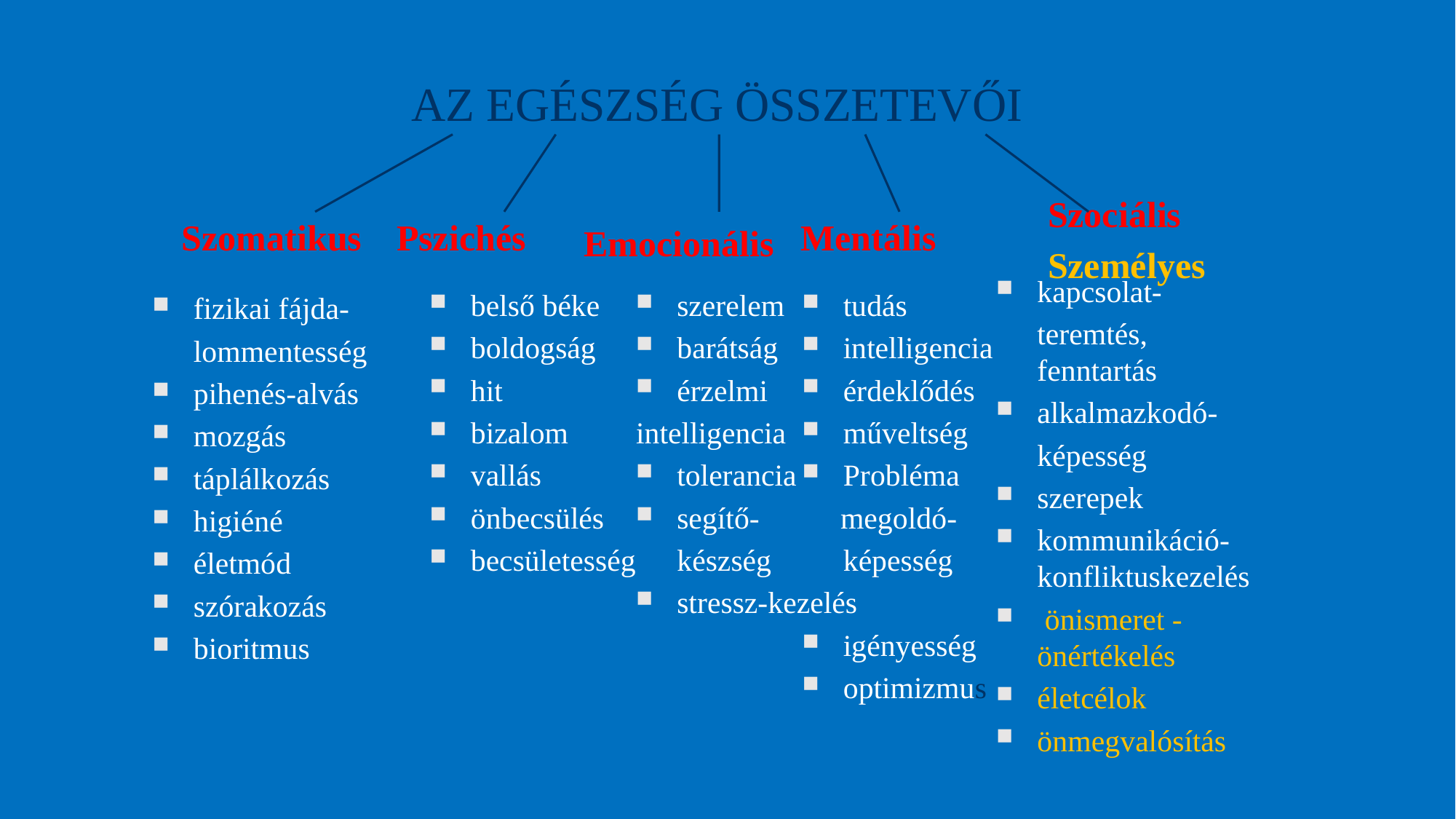

# AZ EGÉSZSÉG ÖSSZETEVŐI

Szociális
Személyes

Szomatikus
Pszichés
Mentális
Emocionális
kapcsolat-
	teremtés, fenntartás
alkalmazkodó-
	képesség
szerepek
kommunikáció- konfliktuskezelés
 önismeret -önértékelés
életcélok
önmegvalósítás

szerelem
barátság
érzelmi
intelligencia
tolerancia
segítő-
	készség
stressz-kezelés
belső béke
boldogság
hit
bizalom
vallás
önbecsülés
becsületesség
tudás
intelligencia
érdeklődés
műveltség
Probléma
     megoldó-
	képesség

igényesség
optimizmus
fizikai fájda-
	lommentesség
pihenés-alvás
mozgás
táplálkozás
higiéné
életmód
szórakozás
bioritmus